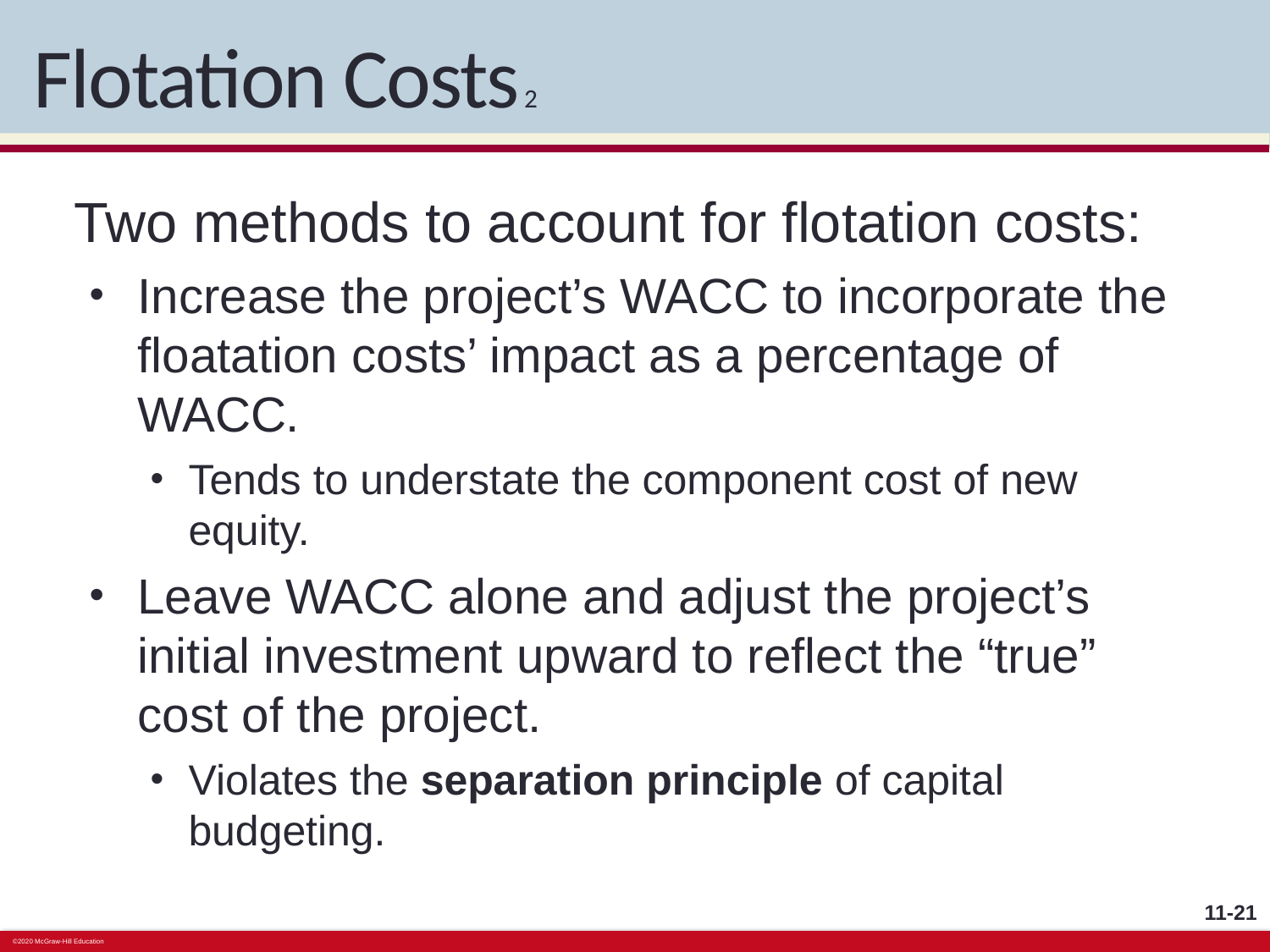

# Flotation Costs 2
Two methods to account for flotation costs:
Increase the project’s WACC to incorporate the floatation costs’ impact as a percentage of WACC.
Tends to understate the component cost of new equity.
Leave WACC alone and adjust the project’s initial investment upward to reflect the “true” cost of the project.
Violates the separation principle of capital budgeting.